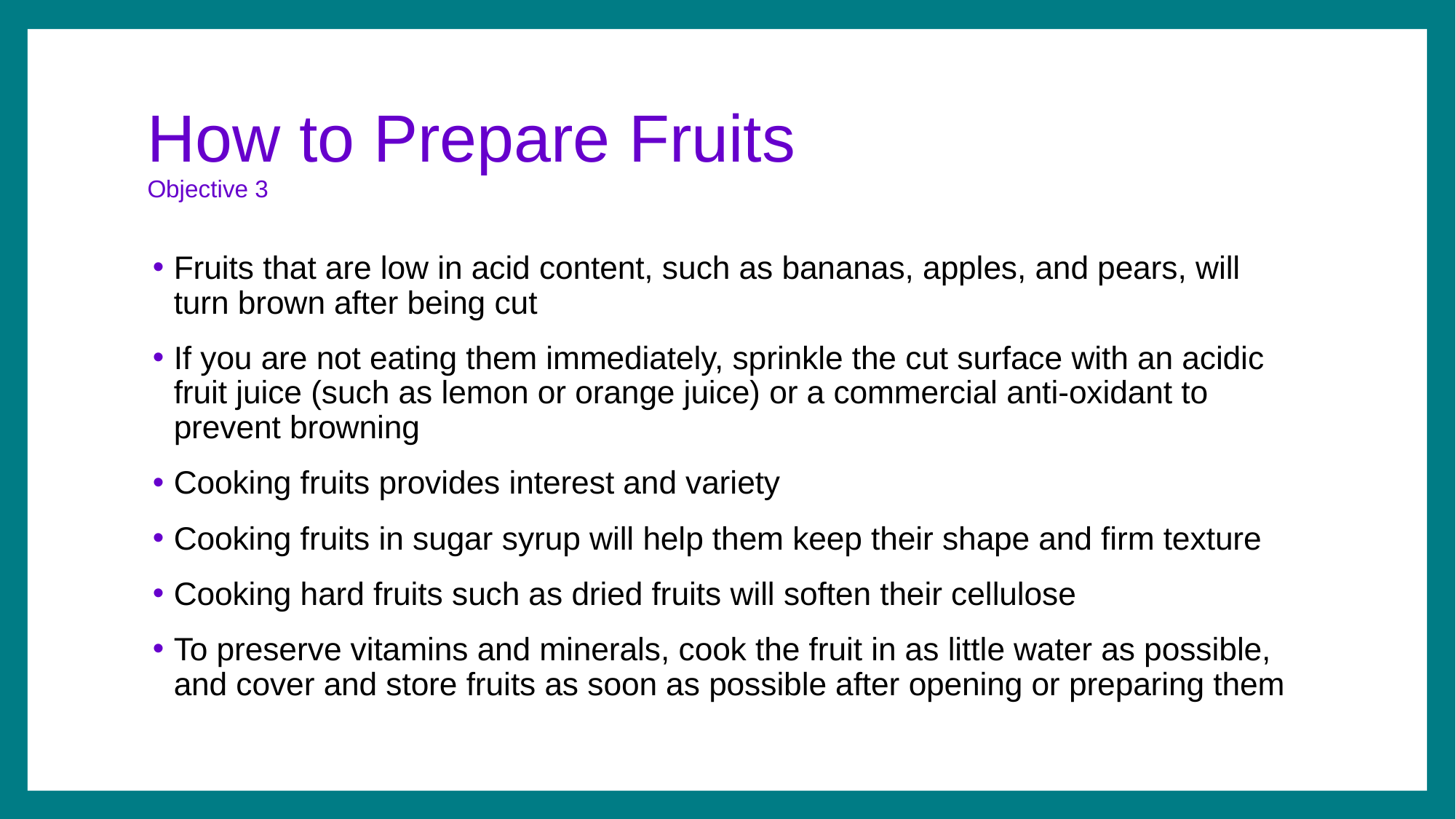

# How to Prepare Fruits Objective 3
Fruits that are low in acid content, such as bananas, apples, and pears, will turn brown after being cut
If you are not eating them immediately, sprinkle the cut surface with an acidic fruit juice (such as lemon or orange juice) or a commercial anti-oxidant to prevent browning
Cooking fruits provides interest and variety
Cooking fruits in sugar syrup will help them keep their shape and firm texture
Cooking hard fruits such as dried fruits will soften their cellulose
To preserve vitamins and minerals, cook the fruit in as little water as possible, and cover and store fruits as soon as possible after opening or preparing them